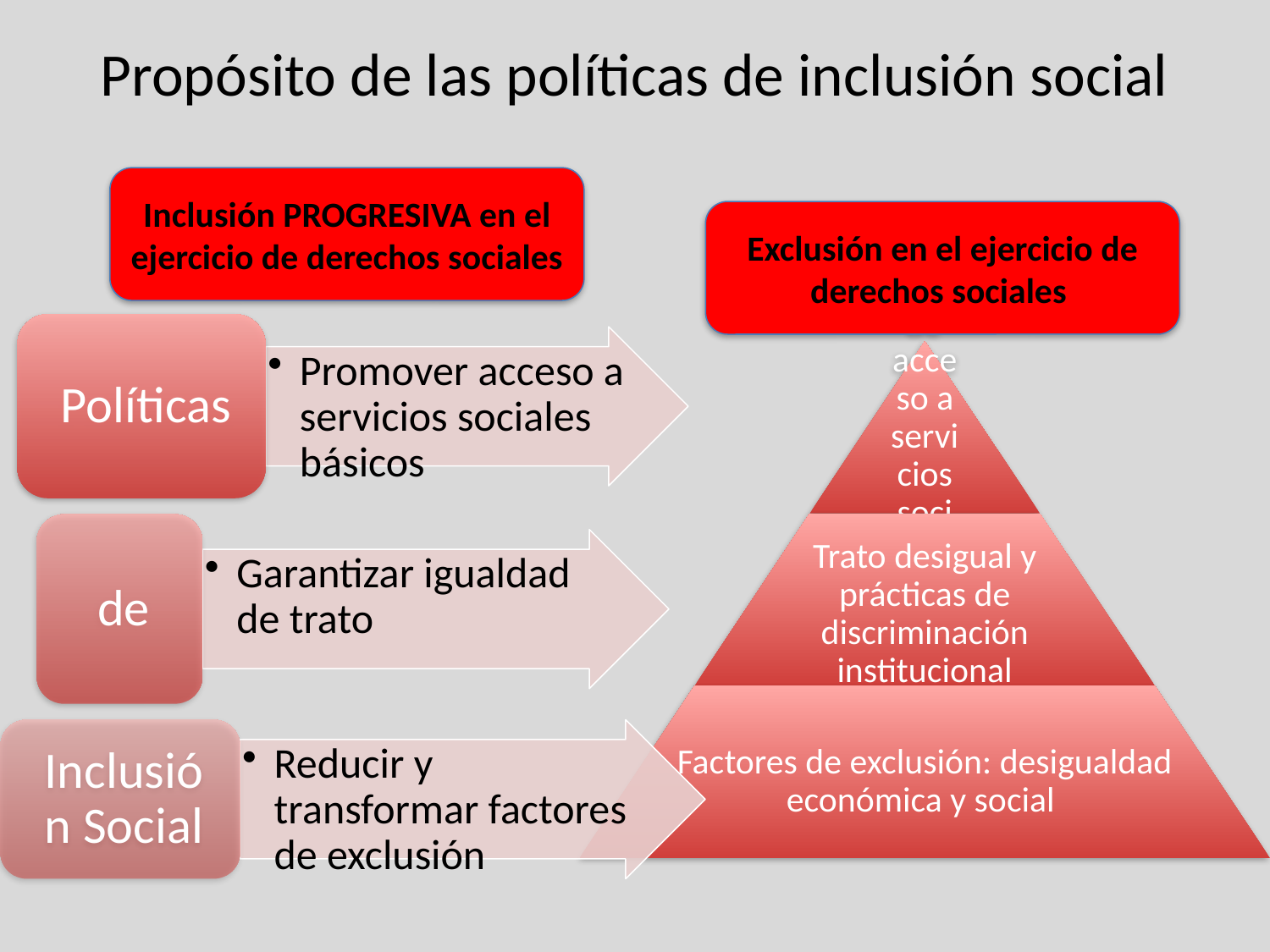

# Propósito de las políticas de inclusión social
Inclusión PROGRESIVA en el ejercicio de derechos sociales
Exclusión en el ejercicio de derechos sociales
Promover acceso a servicios sociales básicos
Políticas
Garantizar igualdad de trato
de
Reducir y transformar factores de exclusión
Inclusión Social
Falta de acceso a servicios sociales básicos
Trato desigual y prácticas de discriminación institucional
Factores de exclusión: desigualdad económica y social